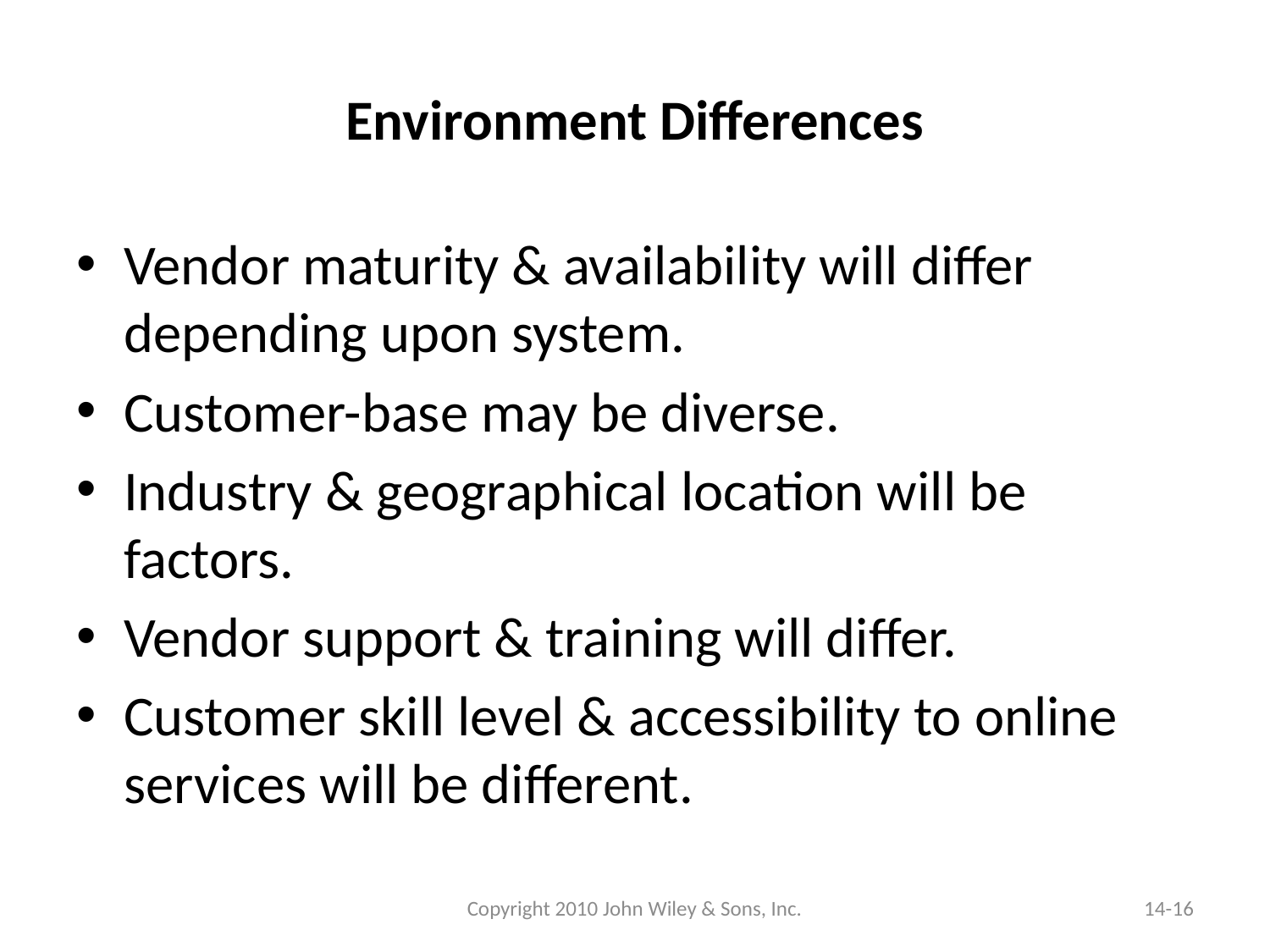

# Environment Differences
Vendor maturity & availability will differ depending upon system.
Customer-base may be diverse.
Industry & geographical location will be factors.
Vendor support & training will differ.
Customer skill level & accessibility to online services will be different.

Copyright 2010 John Wiley & Sons, Inc.
14-16